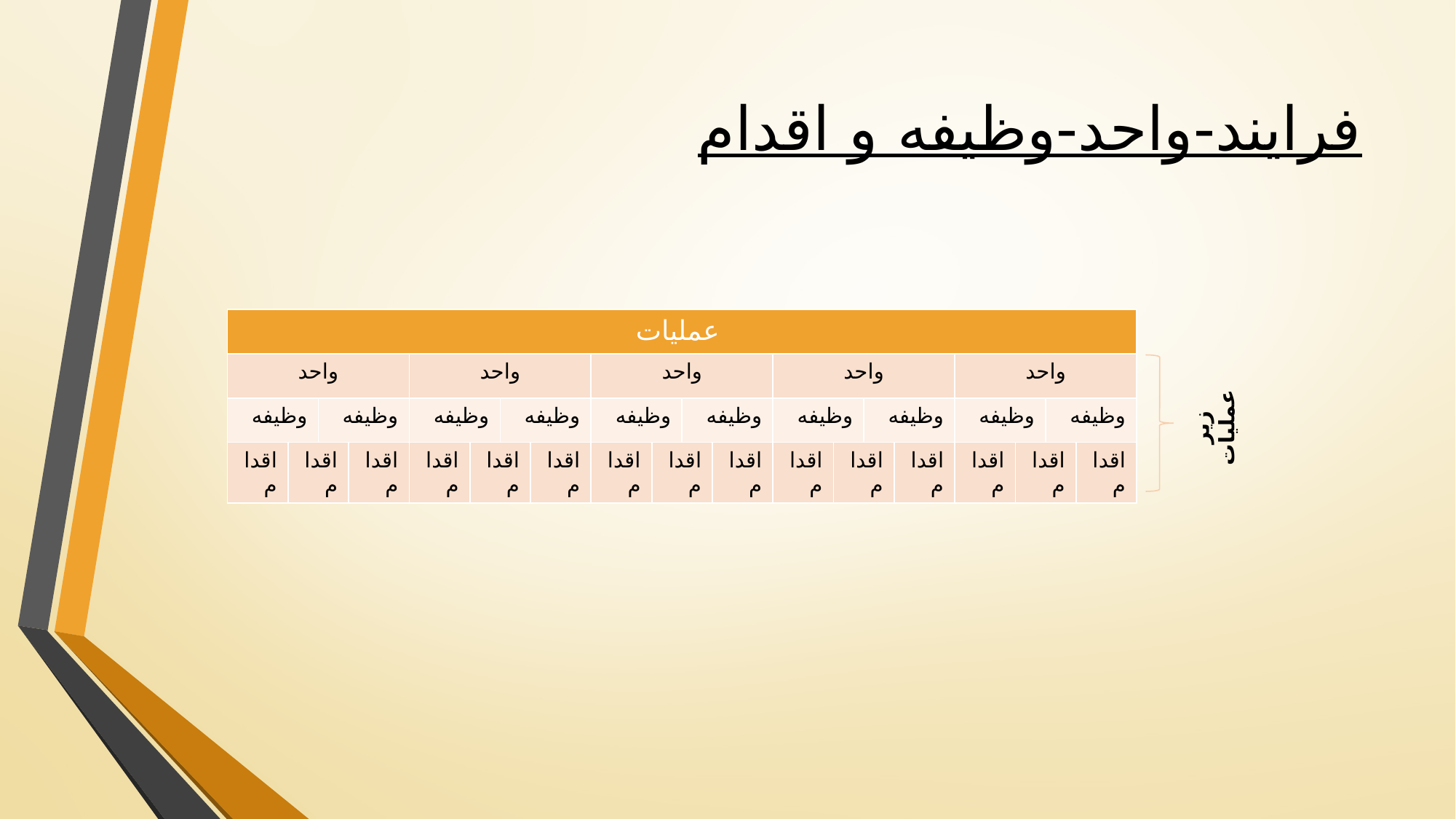

# فرایند-واحد-وظیفه و اقدام
| عملیات |  |  |  |  |  |  |  |  |  |  |  |  |  |  |  |  |  |  |  |
| --- | --- | --- | --- | --- | --- | --- | --- | --- | --- | --- | --- | --- | --- | --- | --- | --- | --- | --- | --- |
| واحد |  |  |  | واحد |  |  |  | واحد |  |  |  | واحد |  |  |  | واحد |  |  |  |
| وظیفه |  | وظیفه |  | وظیفه |  | وظیفه |  | وظیفه |  | وظیفه |  | وظیفه |  | وظیفه |  | وظیفه |  | وظیفه |  |
| اقدام | اقدام |  | اقدام | اقدام | اقدام |  | اقدام | اقدام | اقدام |  | اقدام | اقدام | اقدام |  | اقدام | اقدام | اقدام |  | اقدام |

زیر عملیات